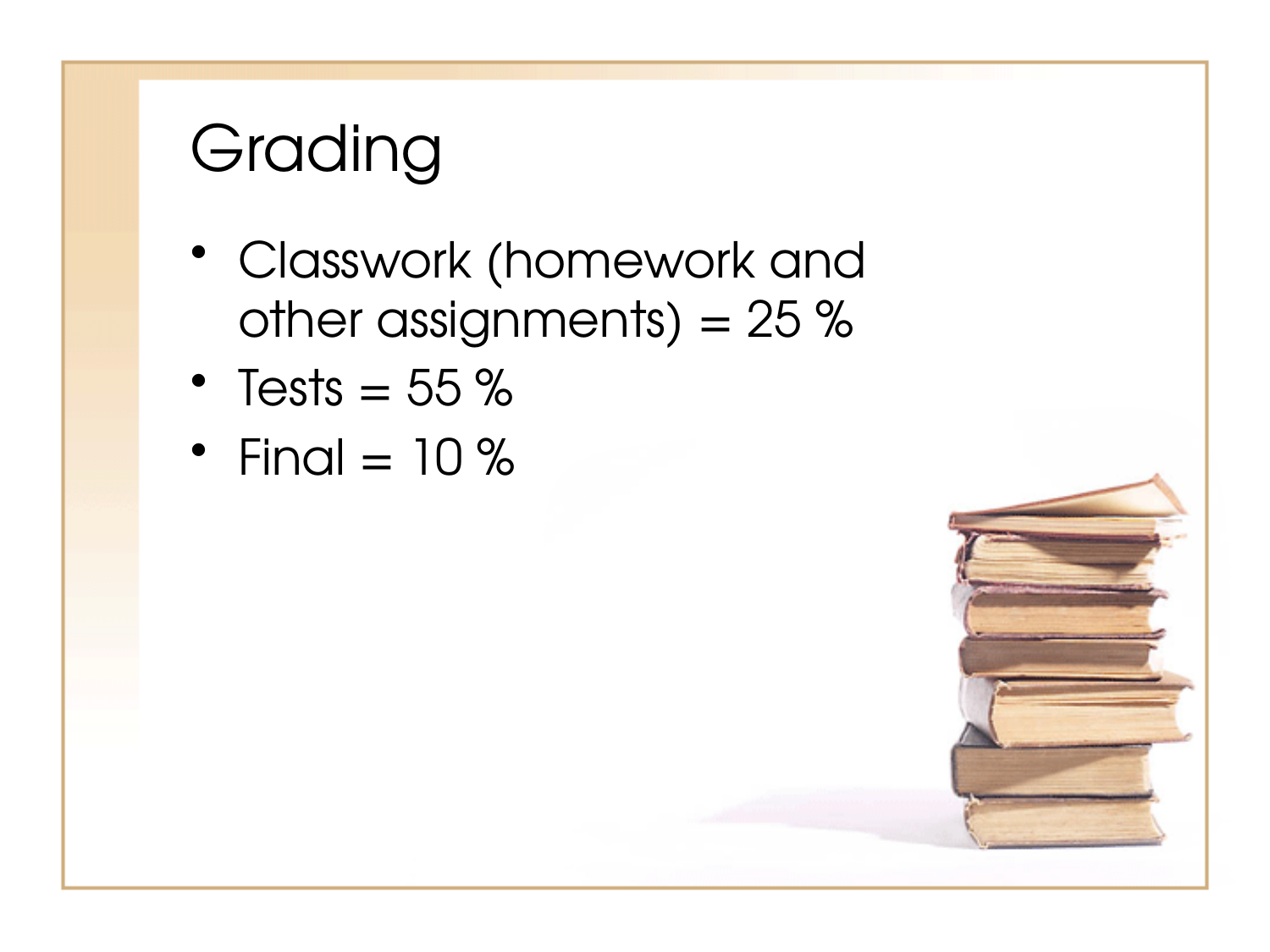

# Grading
Classwork (homework and other assignments) = 25 %
Tests = 55 %
Final = 10 %